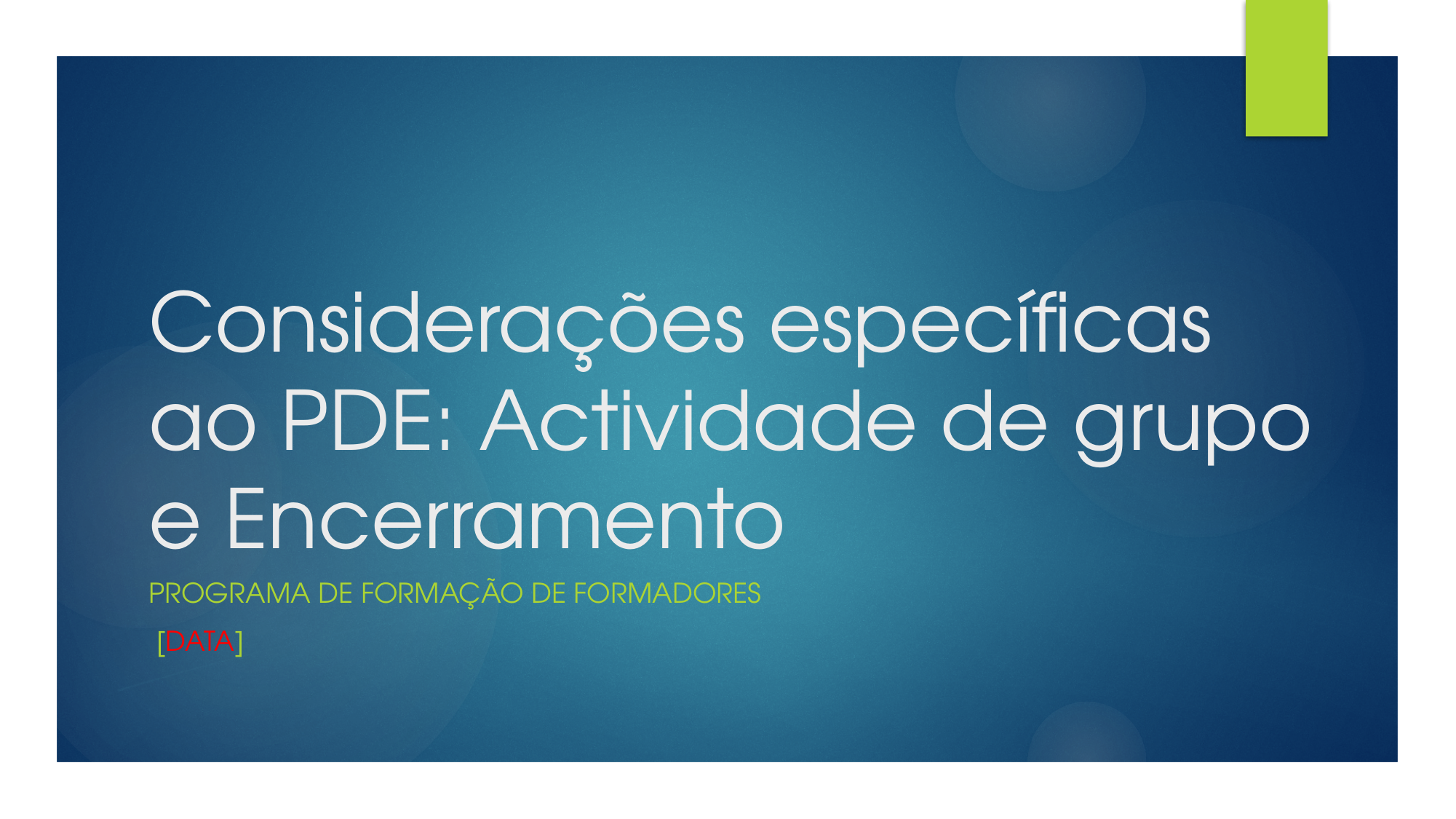

# Considerações específicas ao PDE: Actividade de grupo e Encerramento
Programa de Formação de Formadores
 [DATA]